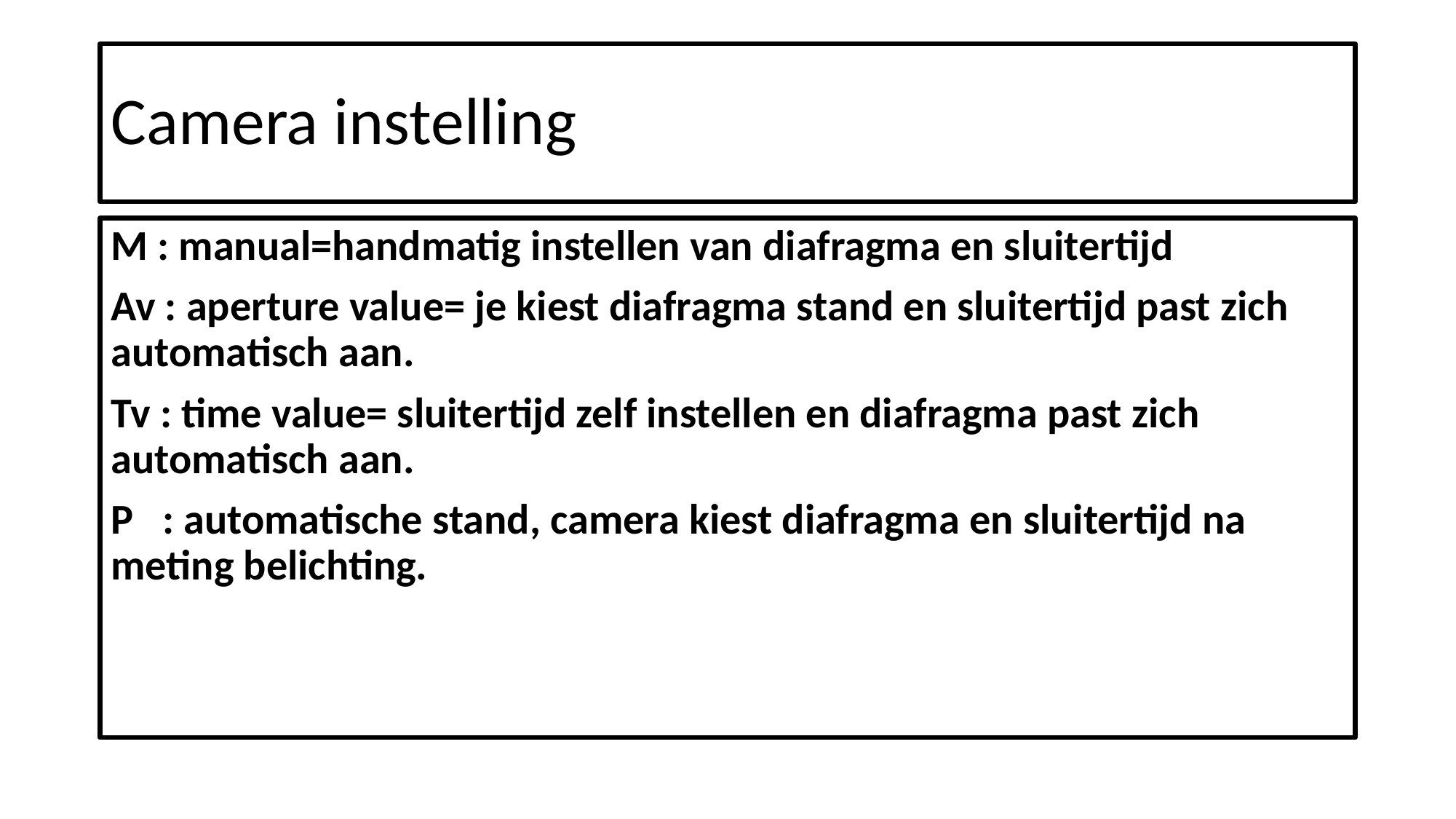

# Camera instelling
M : manual=handmatig instellen van diafragma en sluitertijd
Av : aperture value= je kiest diafragma stand en sluitertijd past zich automatisch aan.
Tv : time value= sluitertijd zelf instellen en diafragma past zich automatisch aan.
P   : automatische stand, camera kiest diafragma en sluitertijd na meting belichting.